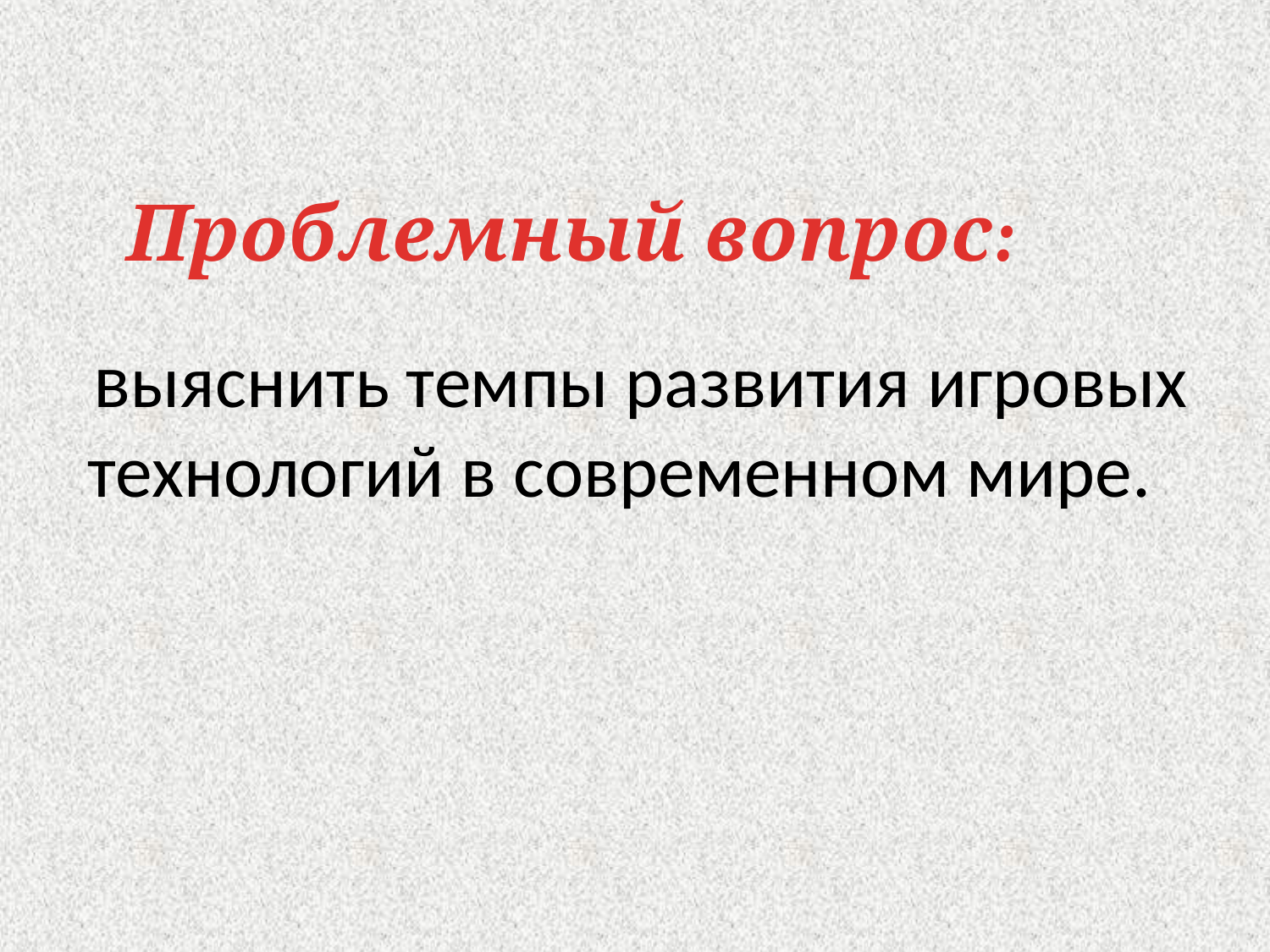

Проблемный вопрос:
 выяснить темпы развития игровых
технологий в современном мире.